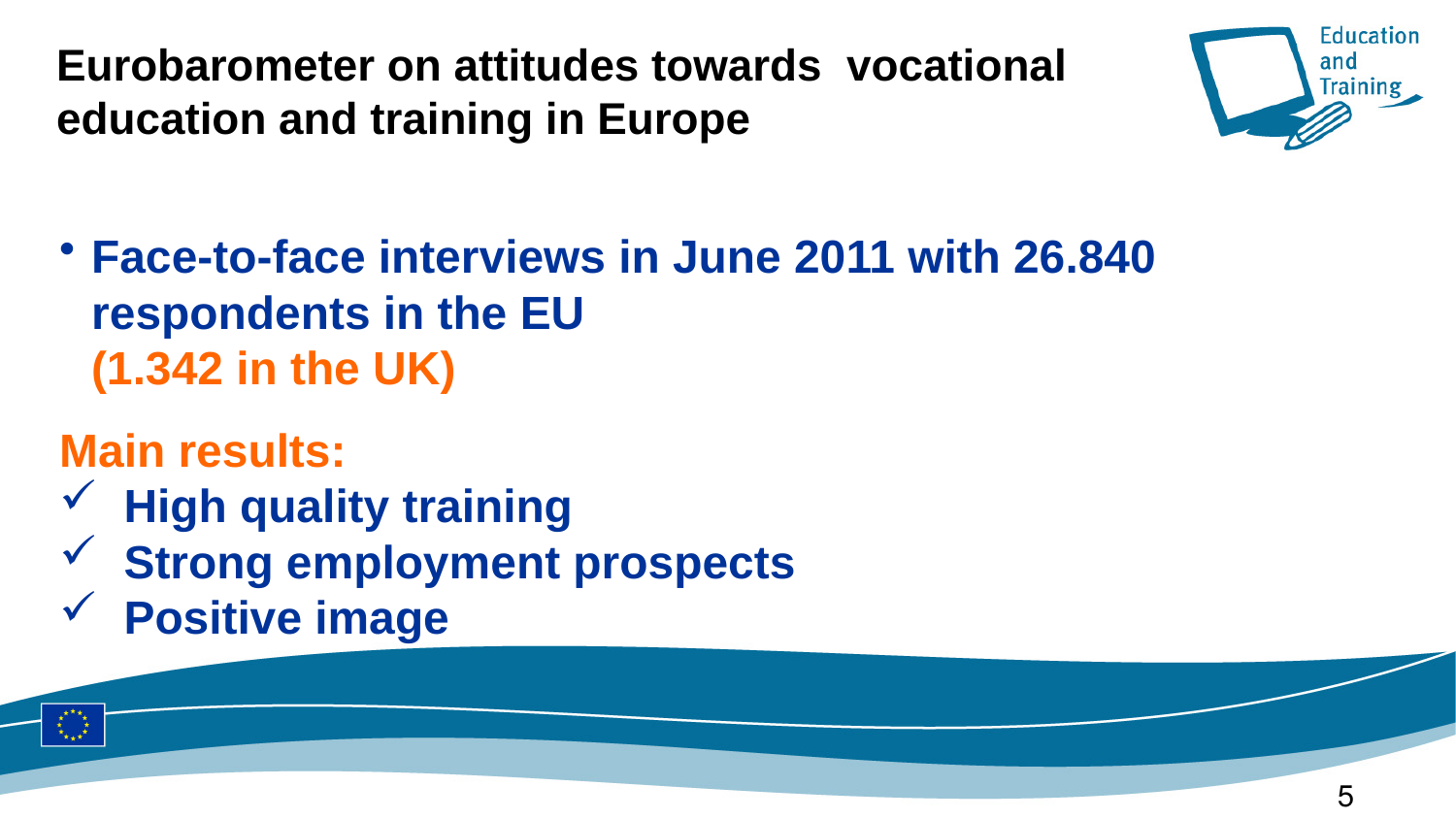

# Eurobarometer on attitudes towards  vocational education and training in Europe
Face-to-face interviews in June 2011 with 26.840 respondents in the EU
(1.342 in the UK)

Main results:
  High quality training
  Strong employment prospects
  Positive image